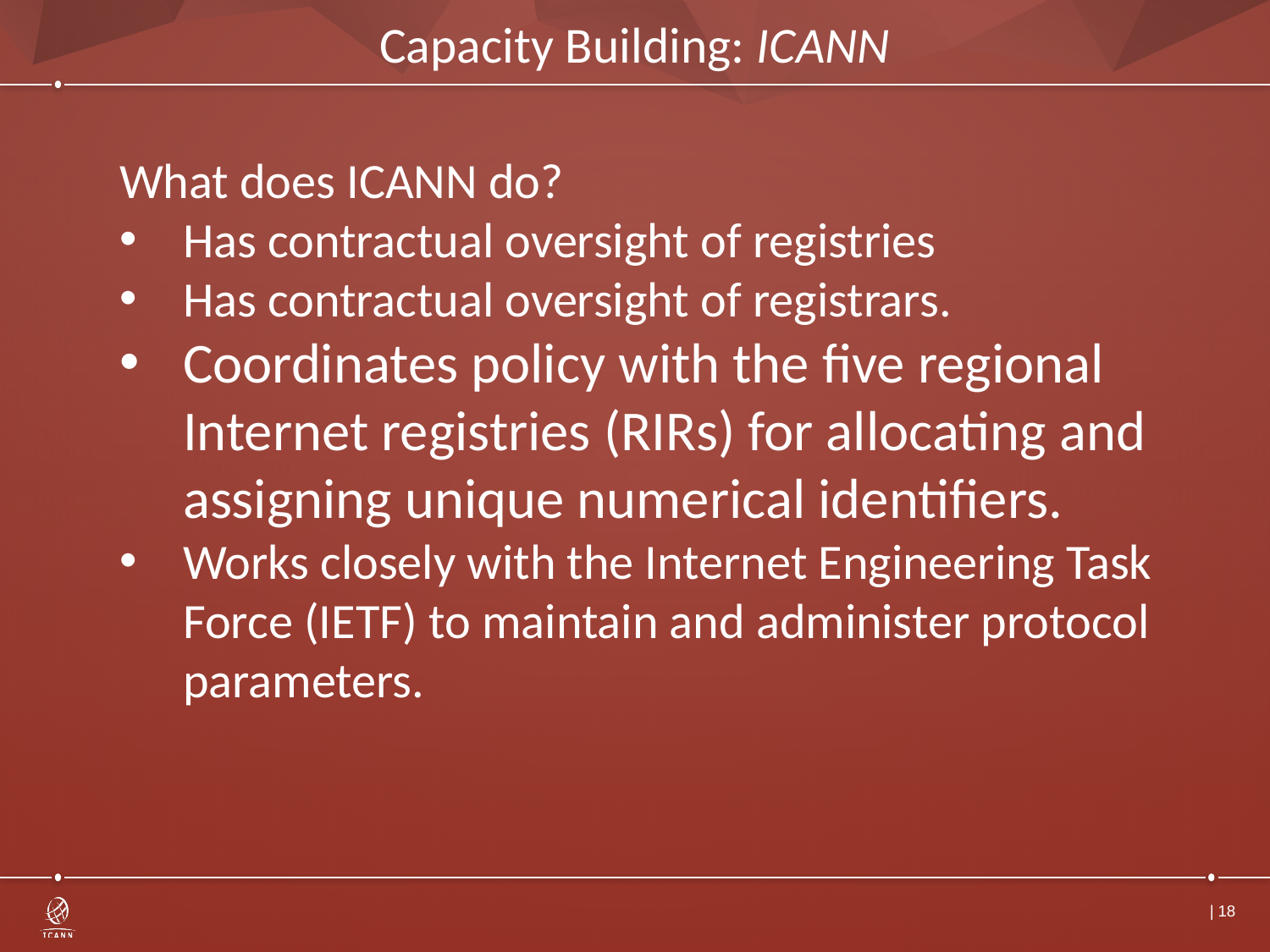

# Capacity Building: ICANN
What does ICANN do?
Has contractual oversight of registries
Has contractual oversight of registrars.
Coordinates policy with the five regional Internet registries (RIRs) for allocating and assigning unique numerical identifiers.
Works closely with the Internet Engineering Task Force (IETF) to maintain and administer protocol parameters.